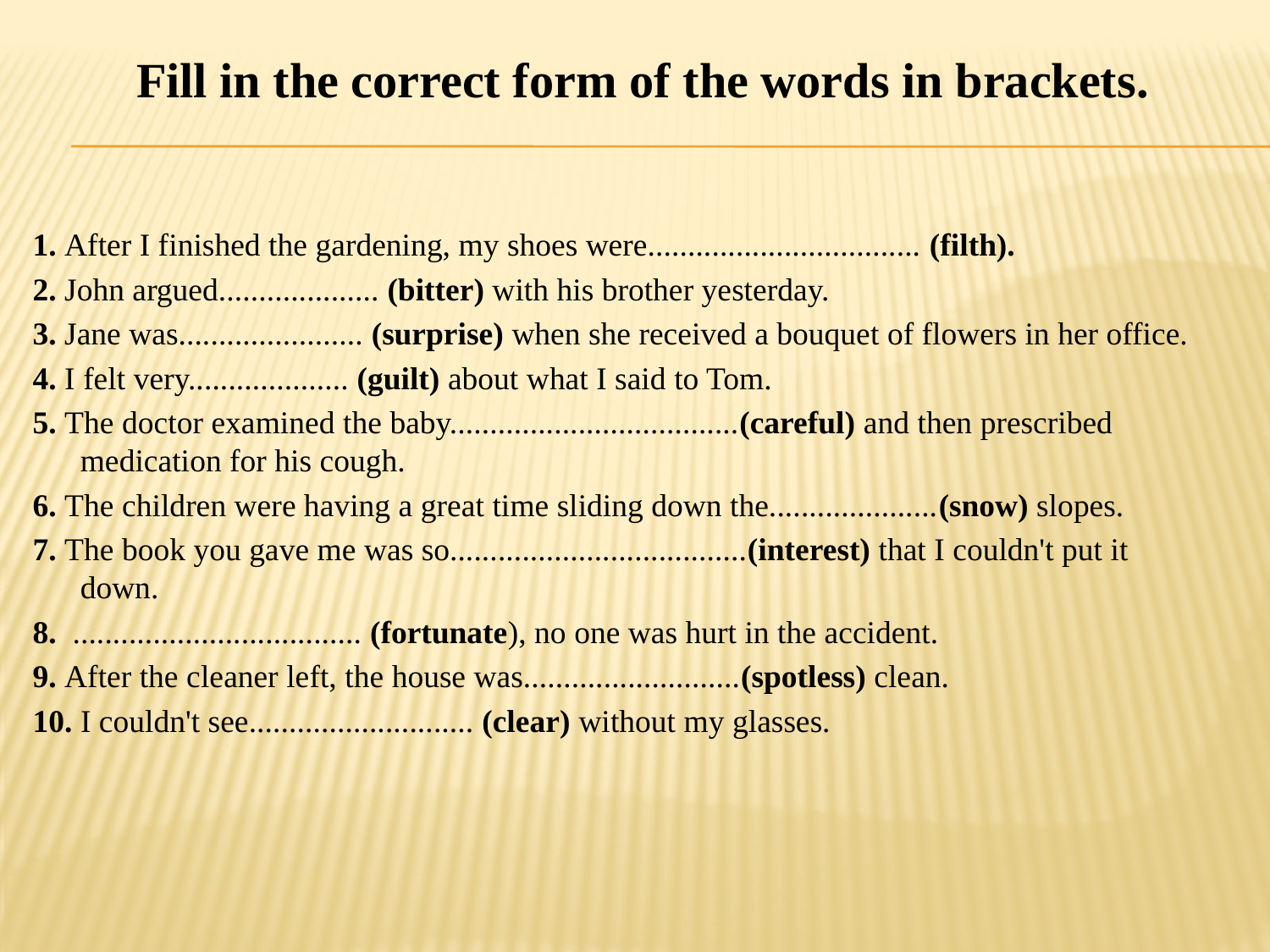

# Fill in the correct form of the words in brackets.
1. After I finished the gardening, my shoes were.................................. (filth).
2. John argued.................... (bitter) with his brother yesterday.
3. Jane was....................... (surprise) when she received a bouquet of flowers in her office.
4. I felt very.................... (guilt) about what I said to Tom.
5. The doctor examined the baby....................................(careful) and then prescribed medication for his cough.
6. The children were having a great time sliding down the.....................(snow) slopes.
7. The book you gave me was so.....................................(interest) that I couldn't put it down.
8.  .................................... (fortunate), no one was hurt in the accident.
9. After the cleaner left, the house was...........................(spotless) clean.
10. I couldn't see............................ (clear) without my glasses.